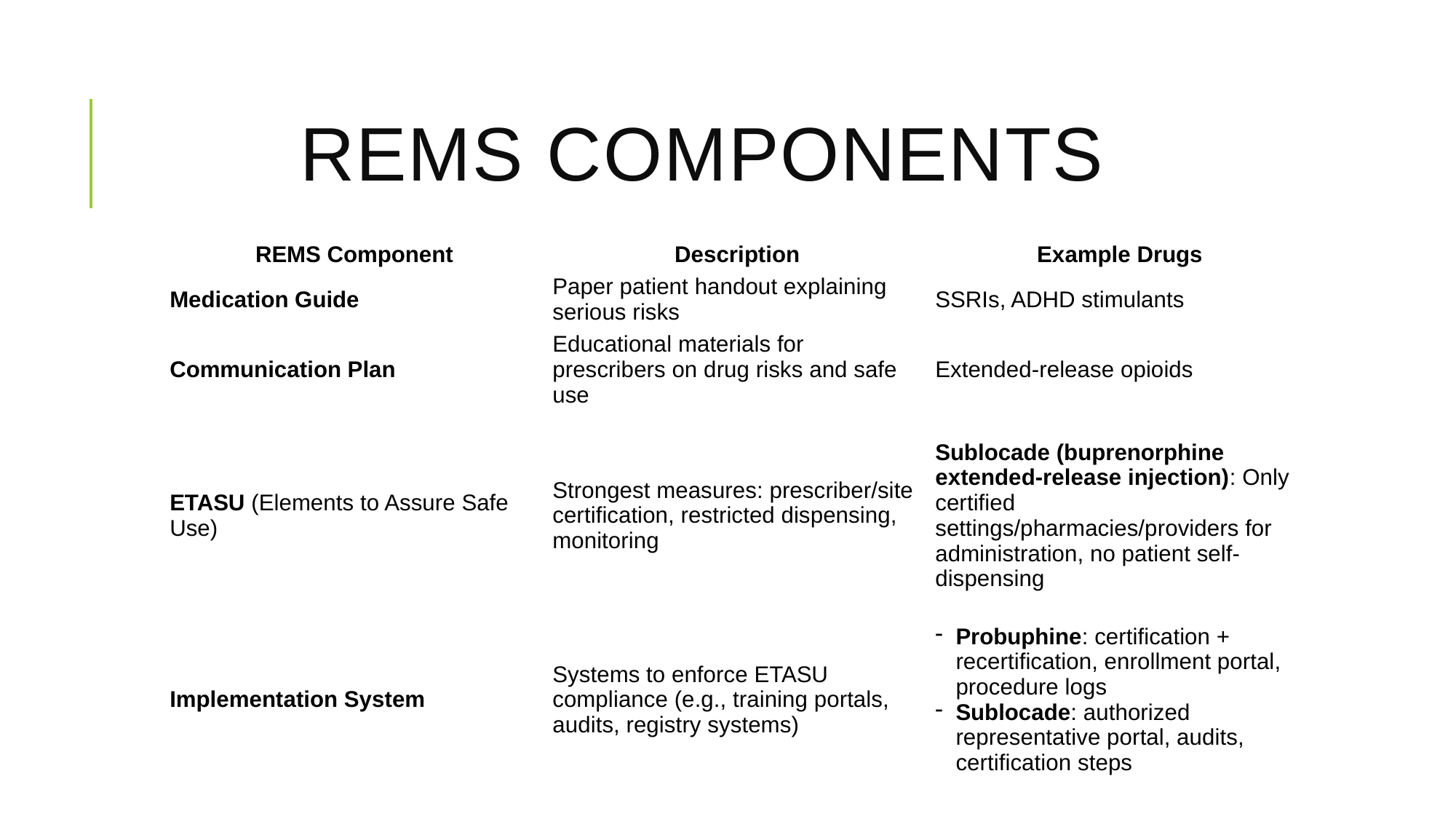

# REMS components
| REMS Component | Description | Example Drugs |
| --- | --- | --- |
| Medication Guide | Paper patient handout explaining serious risks | SSRIs, ADHD stimulants |
| Communication Plan | Educational materials for prescribers on drug risks and safe use | Extended‑release opioids |
| ETASU (Elements to Assure Safe Use) | Strongest measures: prescriber/site certification, restricted dispensing, monitoring | Sublocade (buprenorphine extended-release injection): Only certified settings/pharmacies/providers for administration, no patient self-dispensing |
| Implementation System | Systems to enforce ETASU compliance (e.g., training portals, audits, registry systems) | Probuphine: certification + recertification, enrollment portal, procedure logs Sublocade: authorized representative portal, audits, certification steps |